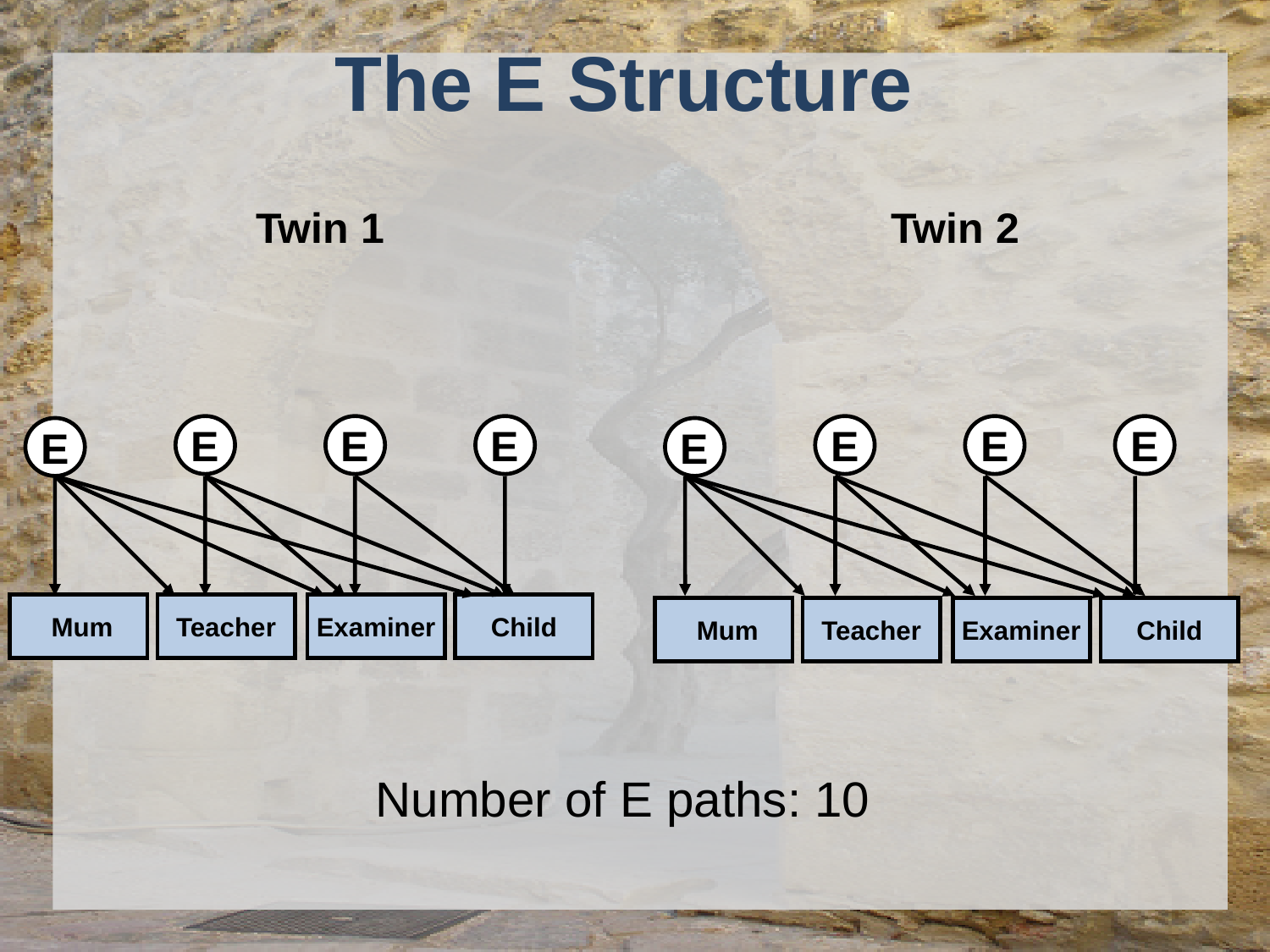

The E Structure

Twin 1
Twin 2
E
E
E
E
E
E
E
E

Teacher
Examiner
Child
 Mum
Teacher
Examiner
Child
 Mum
Number of E paths: 10